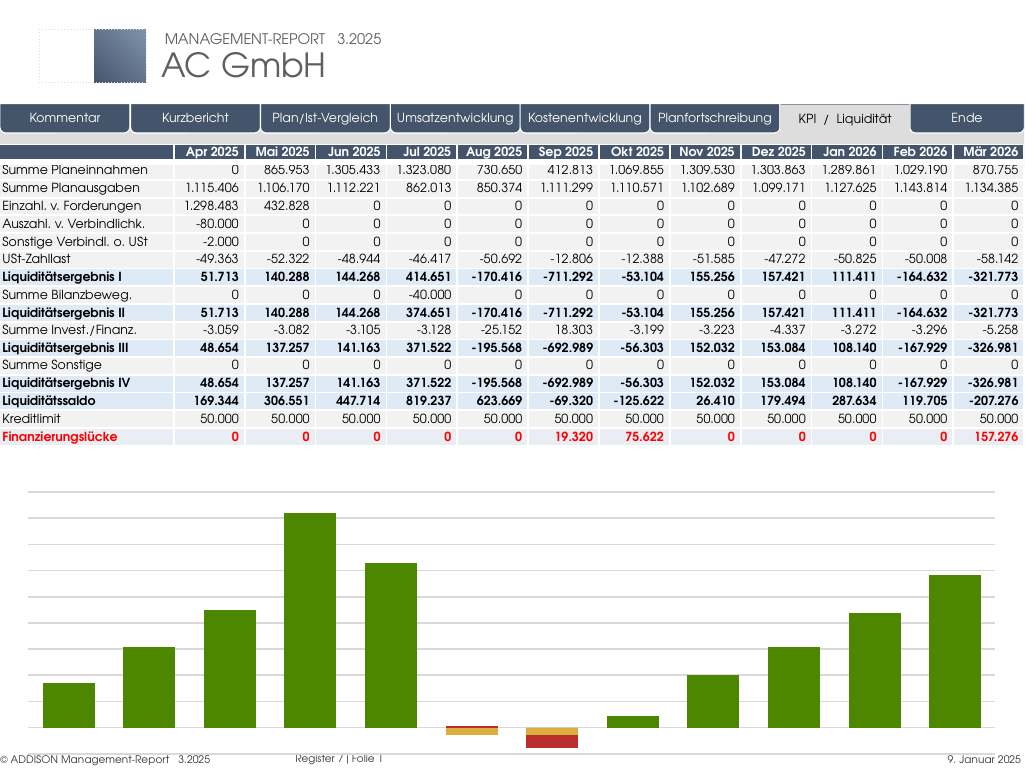

|  | Apr 2025 | Mai 2025 | Jun 2025 | Jul 2025 | Aug 2025 | Sep 2025 | Okt 2025 | Nov 2025 | Dez 2025 | Jan 2026 | Feb 2026 | Mär 2026 |
| --- | --- | --- | --- | --- | --- | --- | --- | --- | --- | --- | --- | --- |
| Summe Planeinnahmen | 0 | 865.953 | 1.305.433 | 1.323.080 | 730.650 | 412.813 | 1.069.855 | 1.309.530 | 1.303.863 | 1.289.861 | 1.029.190 | 870.755 |
| Summe Planausgaben | 1.115.406 | 1.106.170 | 1.112.221 | 862.013 | 850.374 | 1.111.299 | 1.110.571 | 1.102.689 | 1.099.171 | 1.127.625 | 1.143.814 | 1.134.385 |
| Einzahl. v. Forderungen | 1.298.483 | 432.828 | 0 | 0 | 0 | 0 | 0 | 0 | 0 | 0 | 0 | 0 |
| Auszahl. v. Verbindlichk. | -80.000 | 0 | 0 | 0 | 0 | 0 | 0 | 0 | 0 | 0 | 0 | 0 |
| Sonstige Verbindl. o. USt | -2.000 | 0 | 0 | 0 | 0 | 0 | 0 | 0 | 0 | 0 | 0 | 0 |
| USt-Zahllast | -49.363 | -52.322 | -48.944 | -46.417 | -50.692 | -12.806 | -12.388 | -51.585 | -47.272 | -50.825 | -50.008 | -58.142 |
| Liquiditätsergebnis I | 51.713 | 140.288 | 144.268 | 414.651 | -170.416 | -711.292 | -53.104 | 155.256 | 157.421 | 111.411 | -164.632 | -321.773 |
| Summe Bilanzbeweg. | 0 | 0 | 0 | -40.000 | 0 | 0 | 0 | 0 | 0 | 0 | 0 | 0 |
| Liquiditätsergebnis II | 51.713 | 140.288 | 144.268 | 374.651 | -170.416 | -711.292 | -53.104 | 155.256 | 157.421 | 111.411 | -164.632 | -321.773 |
| Summe Invest./Finanz. | -3.059 | -3.082 | -3.105 | -3.128 | -25.152 | 18.303 | -3.199 | -3.223 | -4.337 | -3.272 | -3.296 | -5.258 |
| Liquiditätsergebnis III | 48.654 | 137.257 | 141.163 | 371.522 | -195.568 | -692.989 | -56.303 | 152.032 | 153.084 | 108.140 | -167.929 | -326.981 |
| Summe Sonstige | 0 | 0 | 0 | 0 | 0 | 0 | 0 | 0 | 0 | 0 | 0 | 0 |
| Liquiditätsergebnis IV | 48.654 | 137.257 | 141.163 | 371.522 | -195.568 | -692.989 | -56.303 | 152.032 | 153.084 | 108.140 | -167.929 | -326.981 |
| Liquiditätssaldo | 169.344 | 306.551 | 447.714 | 819.237 | 623.669 | -69.320 | -125.622 | 26.410 | 179.494 | 287.634 | 119.705 | -207.276 |
| Kreditlimit | 50.000 | 50.000 | 50.000 | 50.000 | 50.000 | 50.000 | 50.000 | 50.000 | 50.000 | 50.000 | 50.000 | 50.000 |
| Finanzierungslücke | 0 | 0 | 0 | 0 | 0 | 19.320 | 75.622 | 0 | 0 | 0 | 0 | 157.276 |
|  |  |  |  |  |  |
| --- | --- | --- | --- | --- | --- |
Eigene Folien

### Chart

| Category | Liquiditätssaldo | Kreditlinie | Finanzierungslücke |
|---|---|---|---|
| 43556 | 169344.25 | 0.0 | 0.0 |
| 43586 | 307272.22 | 0.0 | 0.0 |
| 43617 | 448219.04 | 0.0 | 0.0 |
| 43647 | 819602.41 | 0.0 | 0.0 |
| 43678 | 629782.95 | 0.0 | 0.0 |
| 43709 | 0.0 | -30000.0 | 5425.58 |
| 43739 | 0.0 | -30000.0 | -47680.72 |
| 43770 | 45368.28 | 0.0 | 0.0 |
| 43800 | 199244.02 | 0.0 | 0.0 |
| 43831 | 307379.02 | 0.0 | 0.0 |
| 43862 | 438881.01 | 0.0 | 0.0 |
| 43891 | 583502.81 | 0.0 | 0.0 |
# Register 7 | Folie 1